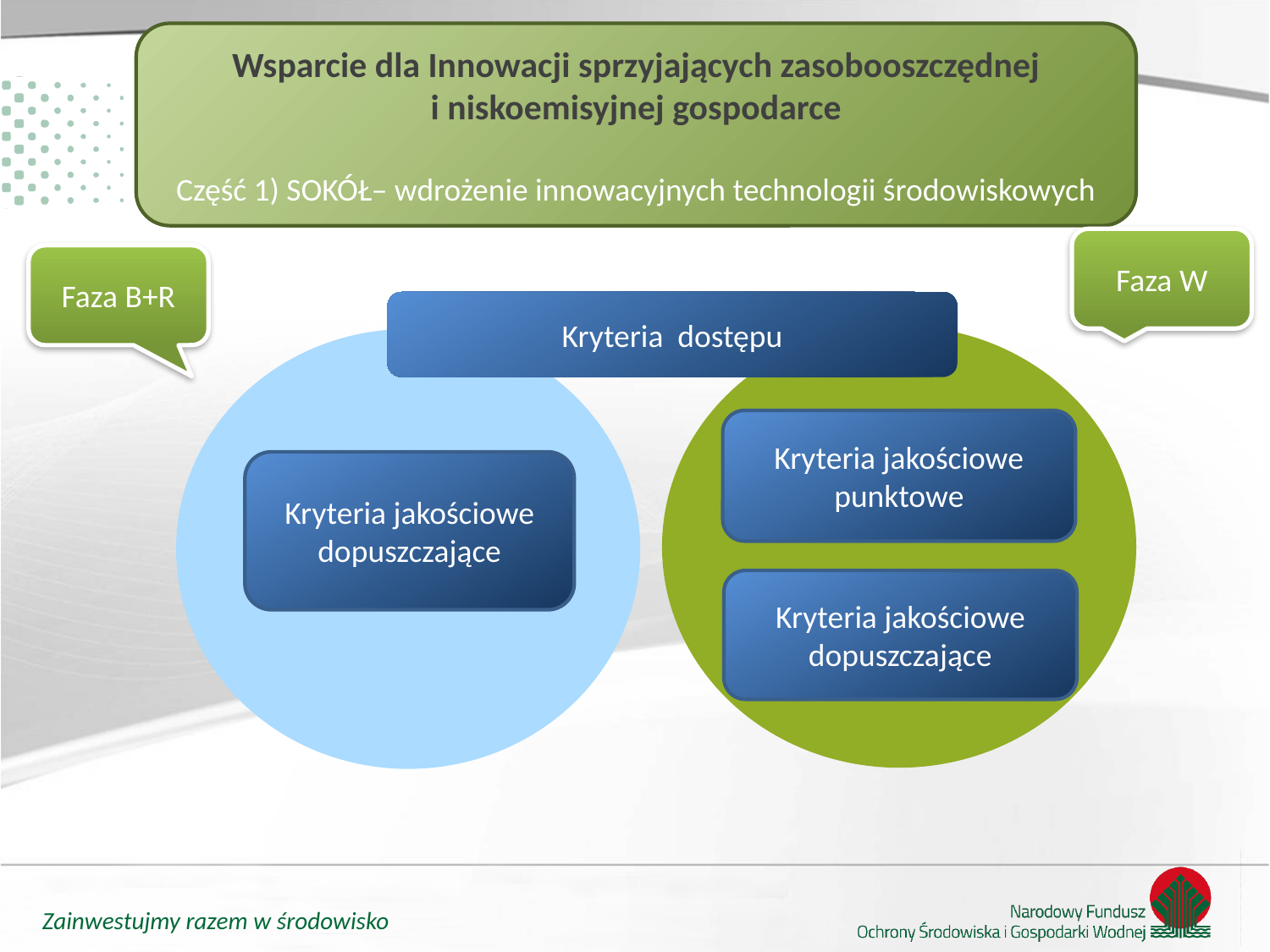

Wsparcie dla Innowacji sprzyjających zasobooszczędnej i niskoemisyjnej gospodarce

Część 1) SOKÓŁ– wdrożenie innowacyjnych technologii środowiskowych

Faza W
Faza B+R
Kryteria  dostępu

Kryteria jakościowe punktowe
Kryteria jakościowe dopuszczające
Kryteria jakościowe dopuszczające